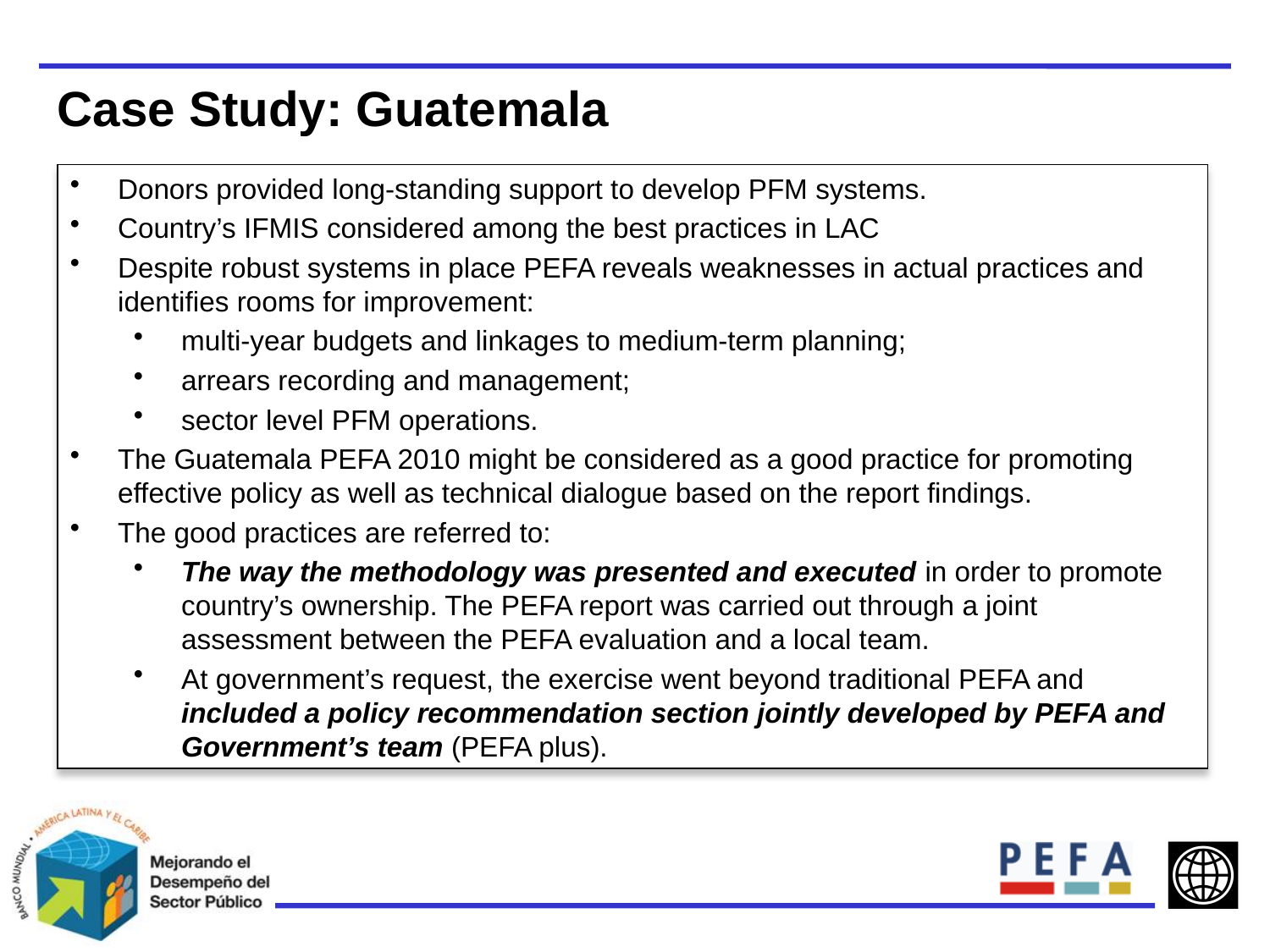

Case Study: Guatemala

Donors provided long-standing support to develop PFM systems.
Country’s IFMIS considered among the best practices in LAC
Despite robust systems in place PEFA reveals weaknesses in actual practices and identifies rooms for improvement:
multi-year budgets and linkages to medium-term planning;
arrears recording and management;
sector level PFM operations.
The Guatemala PEFA 2010 might be considered as a good practice for promoting effective policy as well as technical dialogue based on the report findings.
The good practices are referred to:
The way the methodology was presented and executed in order to promote country’s ownership. The PEFA report was carried out through a joint assessment between the PEFA evaluation and a local team.
At government’s request, the exercise went beyond traditional PEFA and included a policy recommendation section jointly developed by PEFA and Government’s team (PEFA plus).